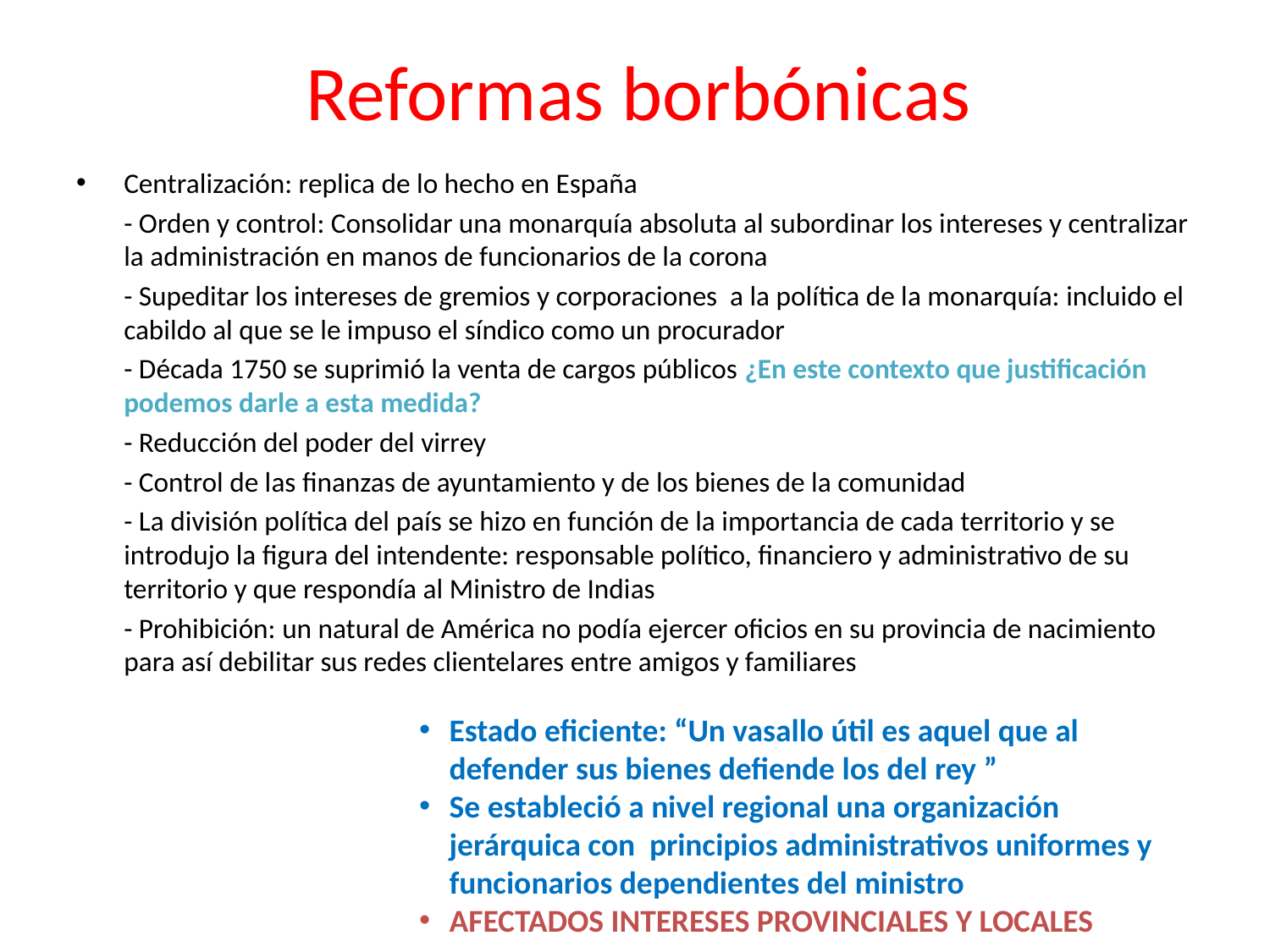

# Reformas borbónicas
Centralización: replica de lo hecho en España
	- Orden y control: Consolidar una monarquía absoluta al subordinar los intereses y centralizar la administración en manos de funcionarios de la corona
	- Supeditar los intereses de gremios y corporaciones  a la política de la monarquía: incluido el cabildo al que se le impuso el síndico como un procurador
	- Década 1750 se suprimió la venta de cargos públicos ¿En este contexto que justificación podemos darle a esta medida?
	- Reducción del poder del virrey
	- Control de las finanzas de ayuntamiento y de los bienes de la comunidad
	- La división política del país se hizo en función de la importancia de cada territorio y se introdujo la figura del intendente: responsable político, financiero y administrativo de su territorio y que respondía al Ministro de Indias
	- Prohibición: un natural de América no podía ejercer oficios en su provincia de nacimiento para así debilitar sus redes clientelares entre amigos y familiares

Estado eficiente: “Un vasallo útil es aquel que al defender sus bienes defiende los del rey ”
Se estableció a nivel regional una organización jerárquica con  principios administrativos uniformes y funcionarios dependientes del ministro
AFECTADOS INTERESES PROVINCIALES Y LOCALES